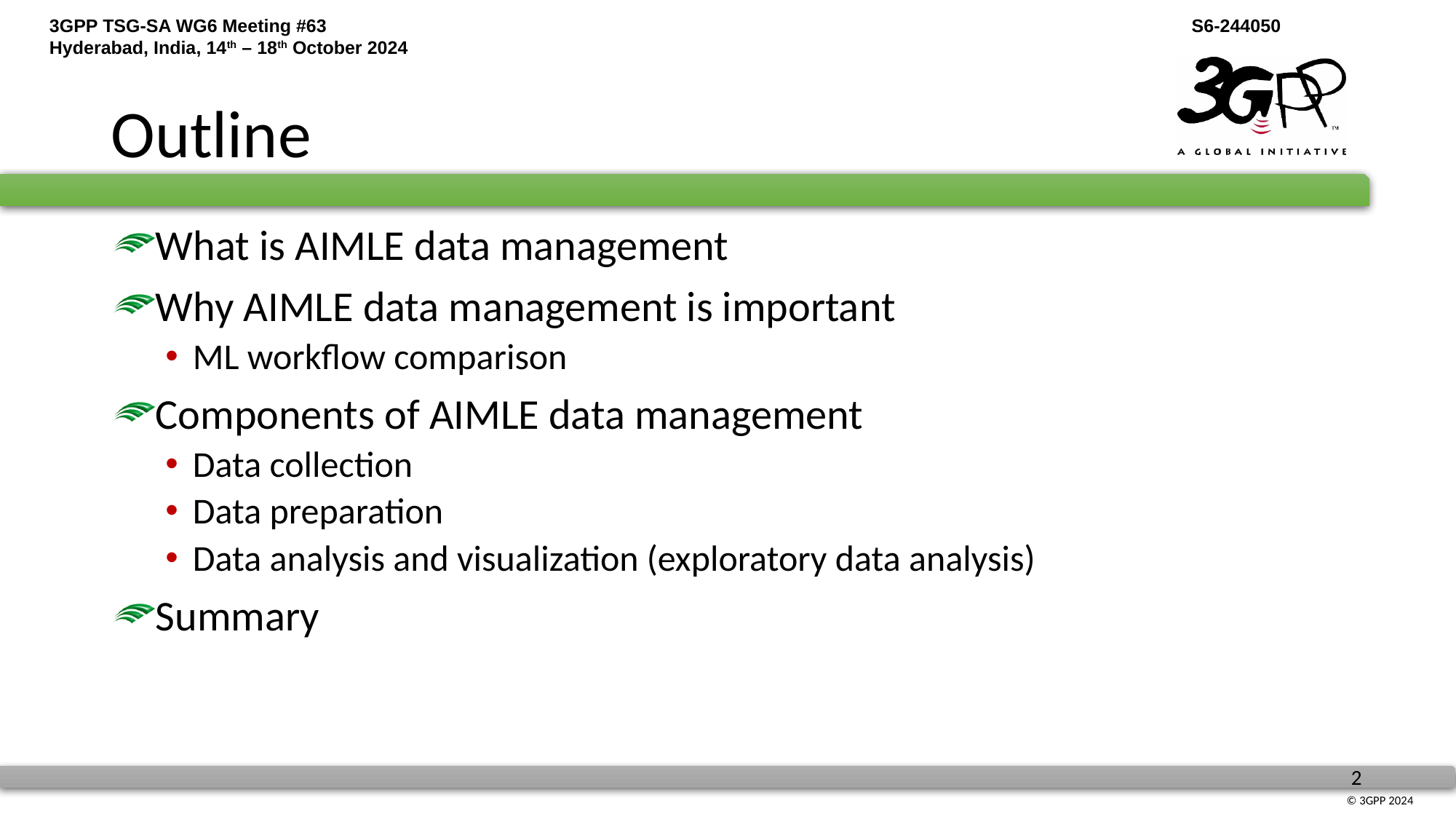

# Outline
What is AIMLE data management
Why AIMLE data management is important
ML workflow comparison
Components of AIMLE data management
Data collection
Data preparation
Data analysis and visualization (exploratory data analysis)
Summary